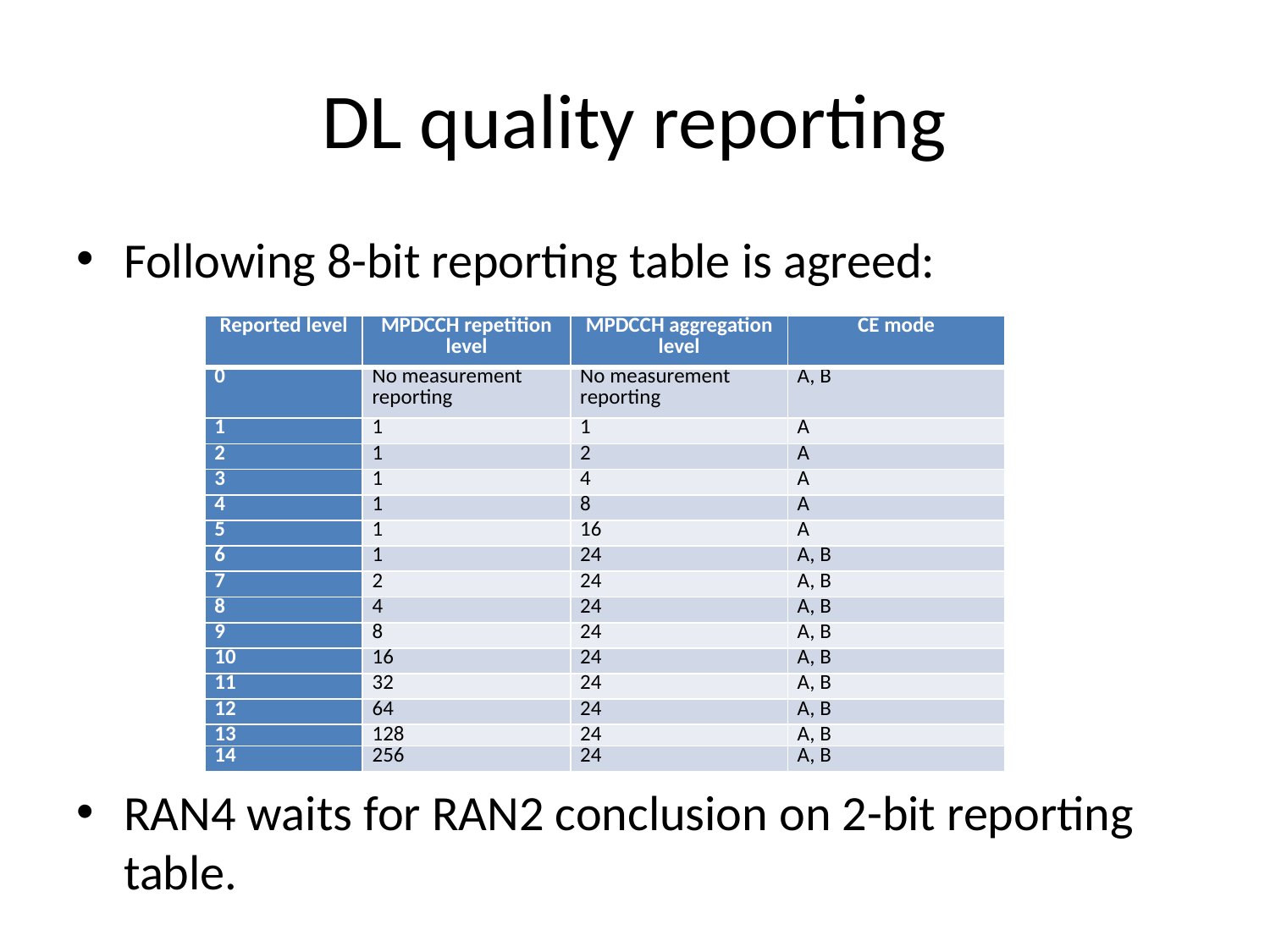

# DL quality reporting
Following 8-bit reporting table is agreed:

RAN4 waits for RAN2 conclusion on 2-bit reporting table.

| Reported level | MPDCCH repetition level | MPDCCH aggregation level | CE mode |
| --- | --- | --- | --- |
| 0 | No measurement reporting | No measurement reporting | A, B |
| 1 | 1 | 1 | A |
| 2 | 1 | 2 | A |
| 3 | 1 | 4 | A |
| 4 | 1 | 8 | A |
| 5 | 1 | 16 | A |
| 6 | 1 | 24 | A, B |
| 7 | 2 | 24 | A, B |
| 8 | 4 | 24 | A, B |
| 9 | 8 | 24 | A, B |
| 10 | 16 | 24 | A, B |
| 11 | 32 | 24 | A, B |
| 12 | 64 | 24 | A, B |
| 13 | 128 | 24 | A, B |
| 14 | 256 | 24 | A, B |